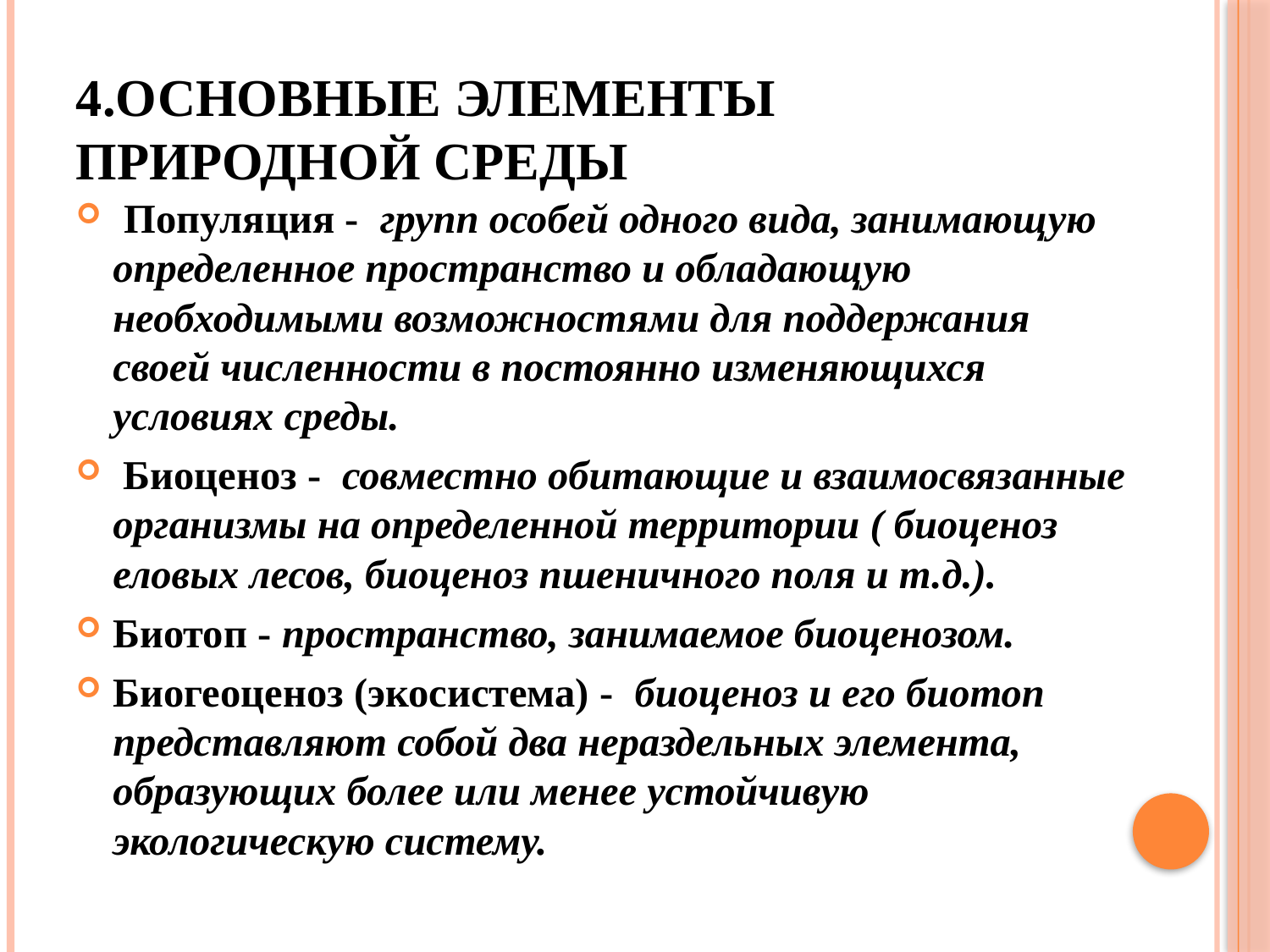

# 4.Основные элементы  природной среды
 Популяция -  групп особей одного вида, занимающую определенное пространство и обладающую необходимыми возможностями для поддержания своей численности в постоянно изменяющихся условиях среды.
 Биоценоз -  совместно обитающие и взаимосвязанные организмы на определенной территории ( биоценоз еловых лесов, биоценоз пшеничного поля и т.д.).
Биотоп - пространство, занимаемое биоценозом.
Биогеоценоз (экосистема) -  биоценоз и его биотоп представляют собой два нераздельных элемента, образующих более или менее устойчивую экологическую систему.